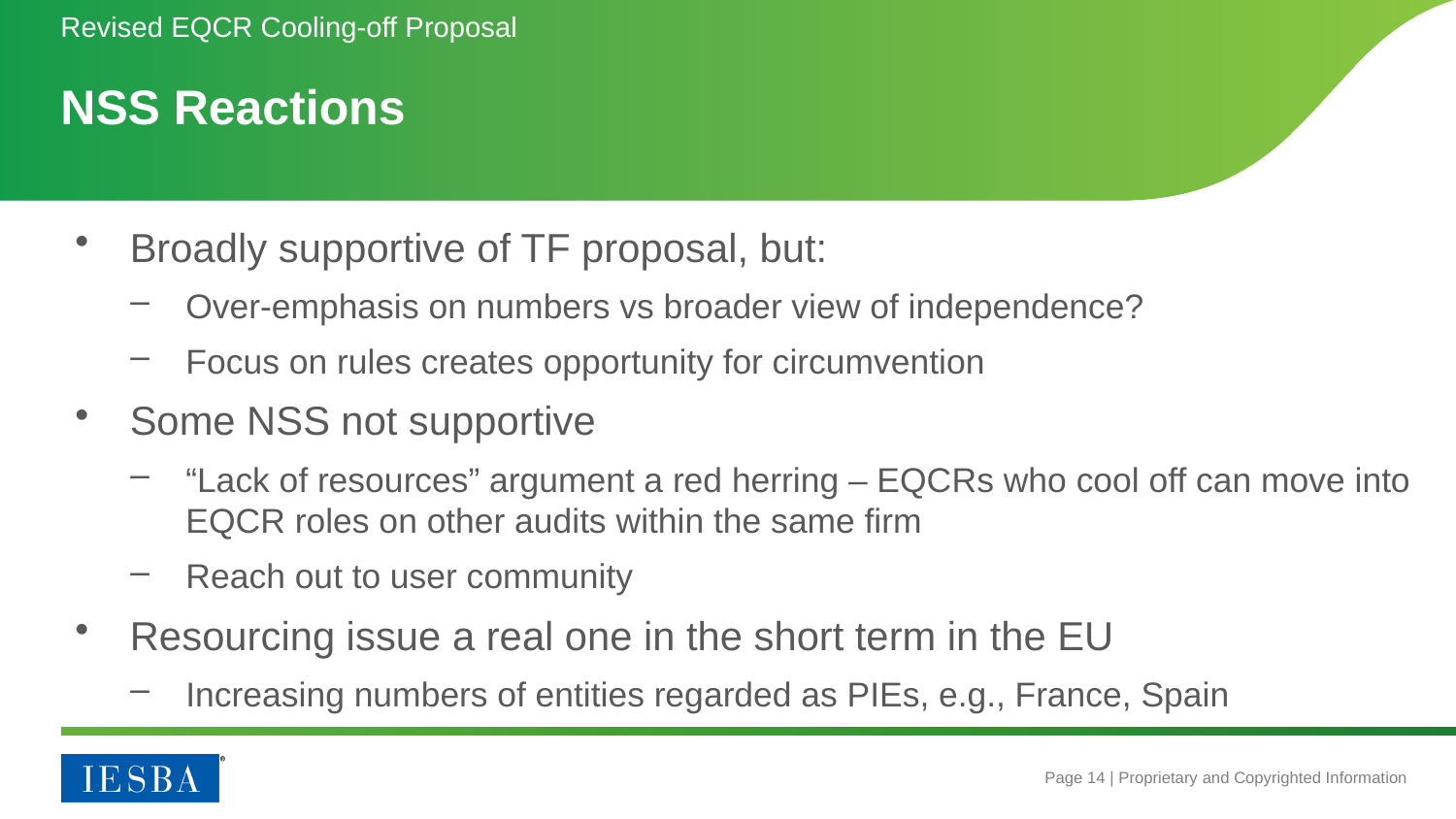

Revised EQCR Cooling-off Proposal

# NSS Reactions
Broadly supportive of TF proposal, but:
Over-emphasis on numbers vs broader view of independence?
Focus on rules creates opportunity for circumvention
Some NSS not supportive
“Lack of resources” argument a red herring – EQCRs who cool off can move into EQCR roles on other audits within the same firm
Reach out to user community
Resourcing issue a real one in the short term in the EU
Increasing numbers of entities regarded as PIEs, e.g., France, Spain